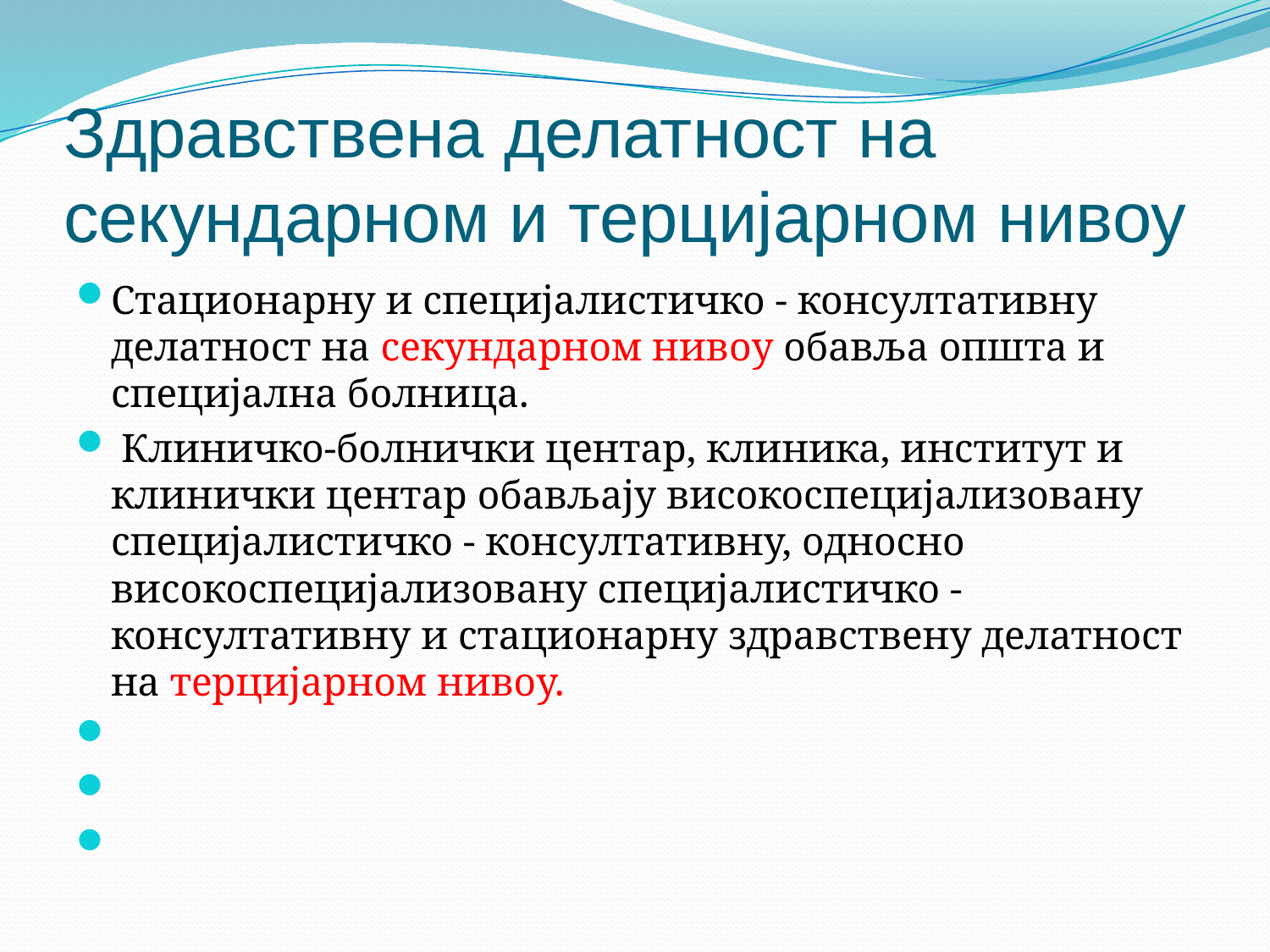

# Здравствeна делатност на секундарном и терцијарном нивоу
Стационарну и специјалистичко - консултативну делатност на секундарном нивоу обавља општа и специјална болница.
 Клиничко-болнички центар, клиника, институт и клинички центар обављају високоспецијализовану специјалистичко - консултативну, односно високоспецијализовану специјалистичко - консултативну и стационарну здравствену делатност на терцијарном нивоу.